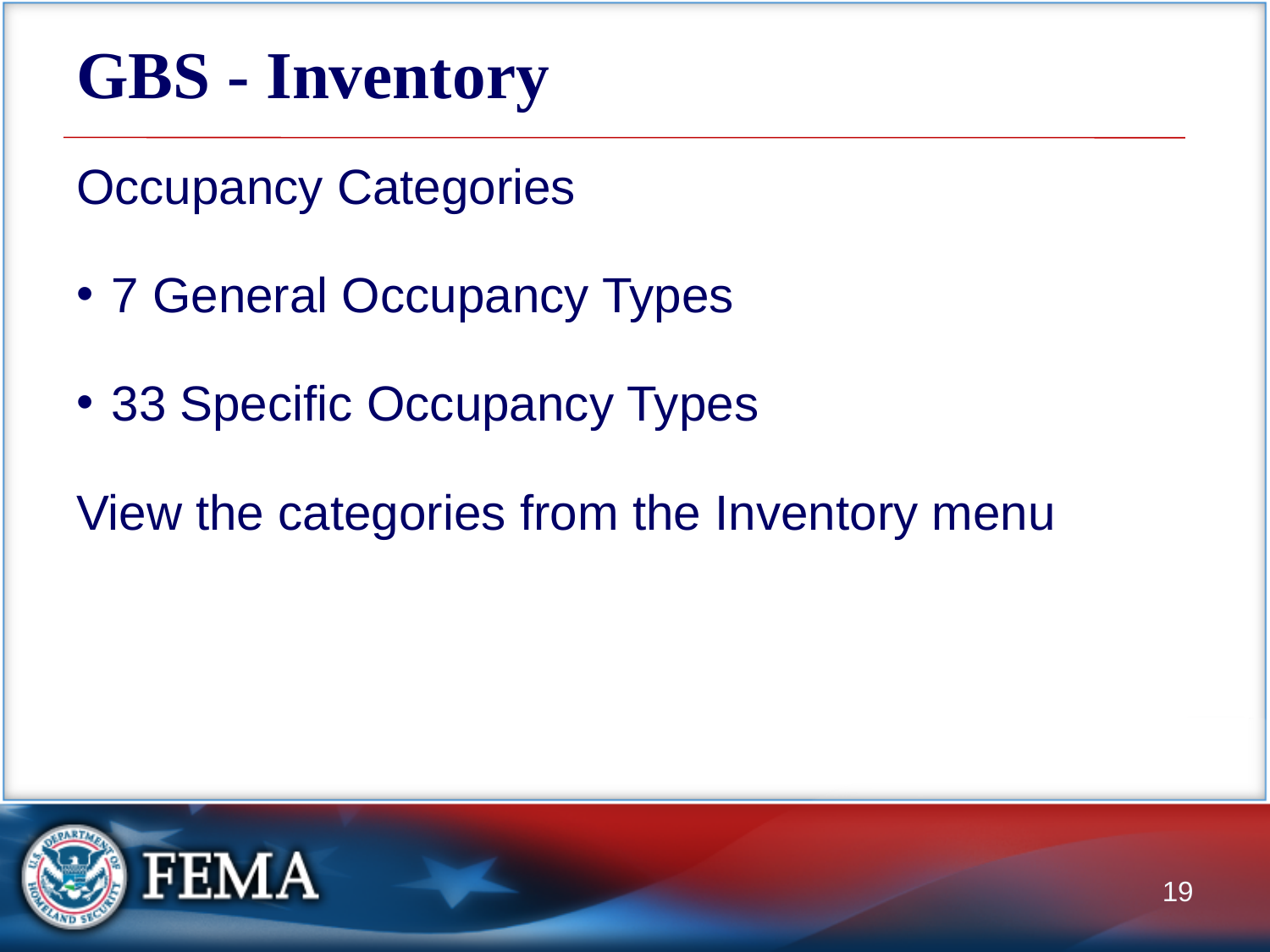

# GBS - Inventory
Occupancy Categories
7 General Occupancy Types
33 Specific Occupancy Types
View the categories from the Inventory menu
19